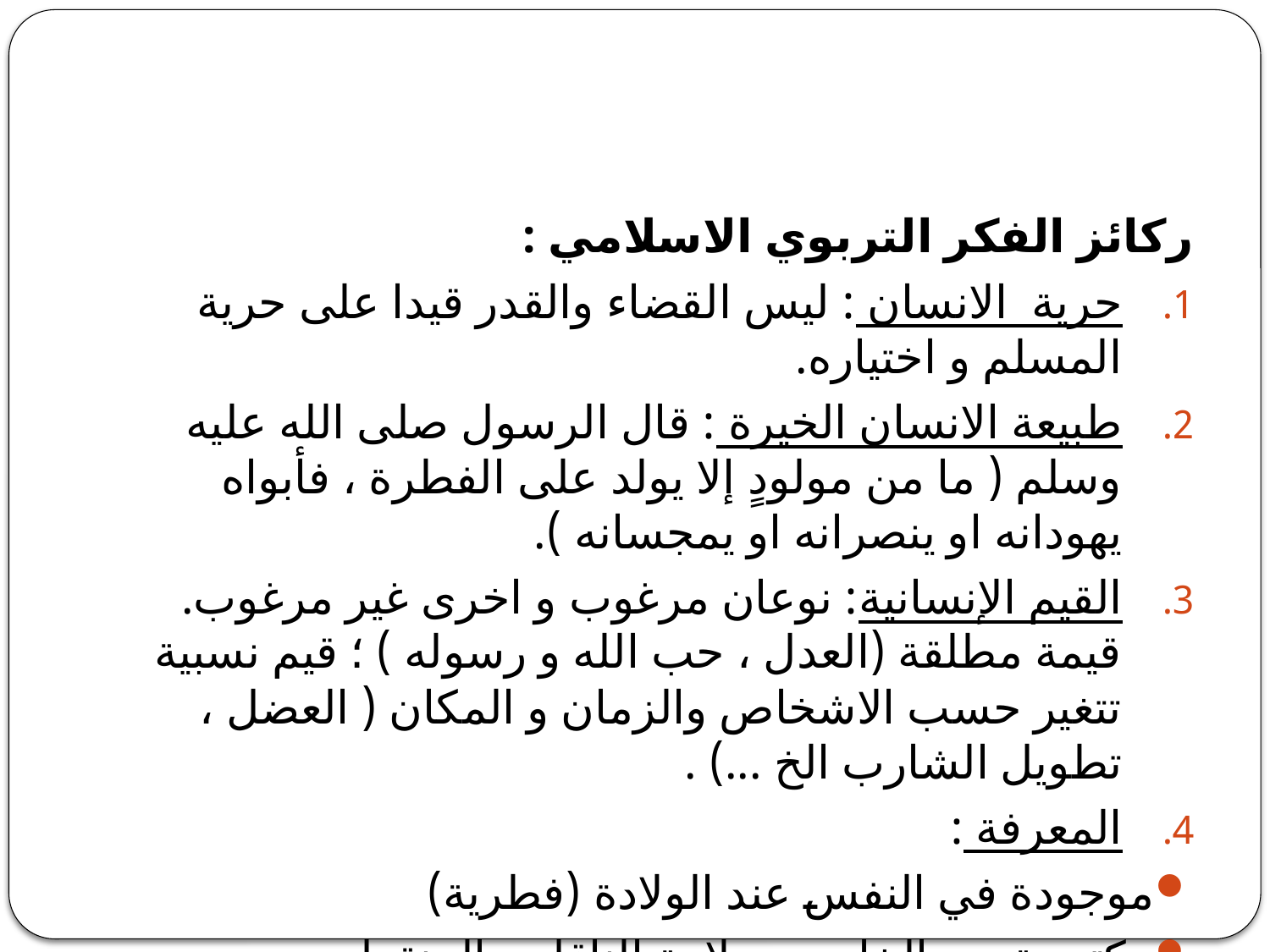

#
ركائز الفكر التربوي الاسلامي :
حرية  الانسان : ليس القضاء والقدر قيدا على حرية المسلم و اختياره.
طبيعة الانسان الخيرة : قال الرسول صلى الله عليه وسلم ( ما من مولودٍ إلا يولد على الفطرة ، فأبواه يهودانه او ينصرانه او يمجسانه ).
القيم الإنسانية: نوعان مرغوب و اخرى غير مرغوب. قيمة مطلقة (العدل ، حب الله و رسوله ) ؛ قيم نسبية تتغير حسب الاشخاص والزمان و المكان ( العضل ، تطويل الشارب الخ ...) .
المعرفة :
موجودة في النفس عند الولادة (فطرية)
مكتسبة من الخارج . سلامة الناقل و المنقول.